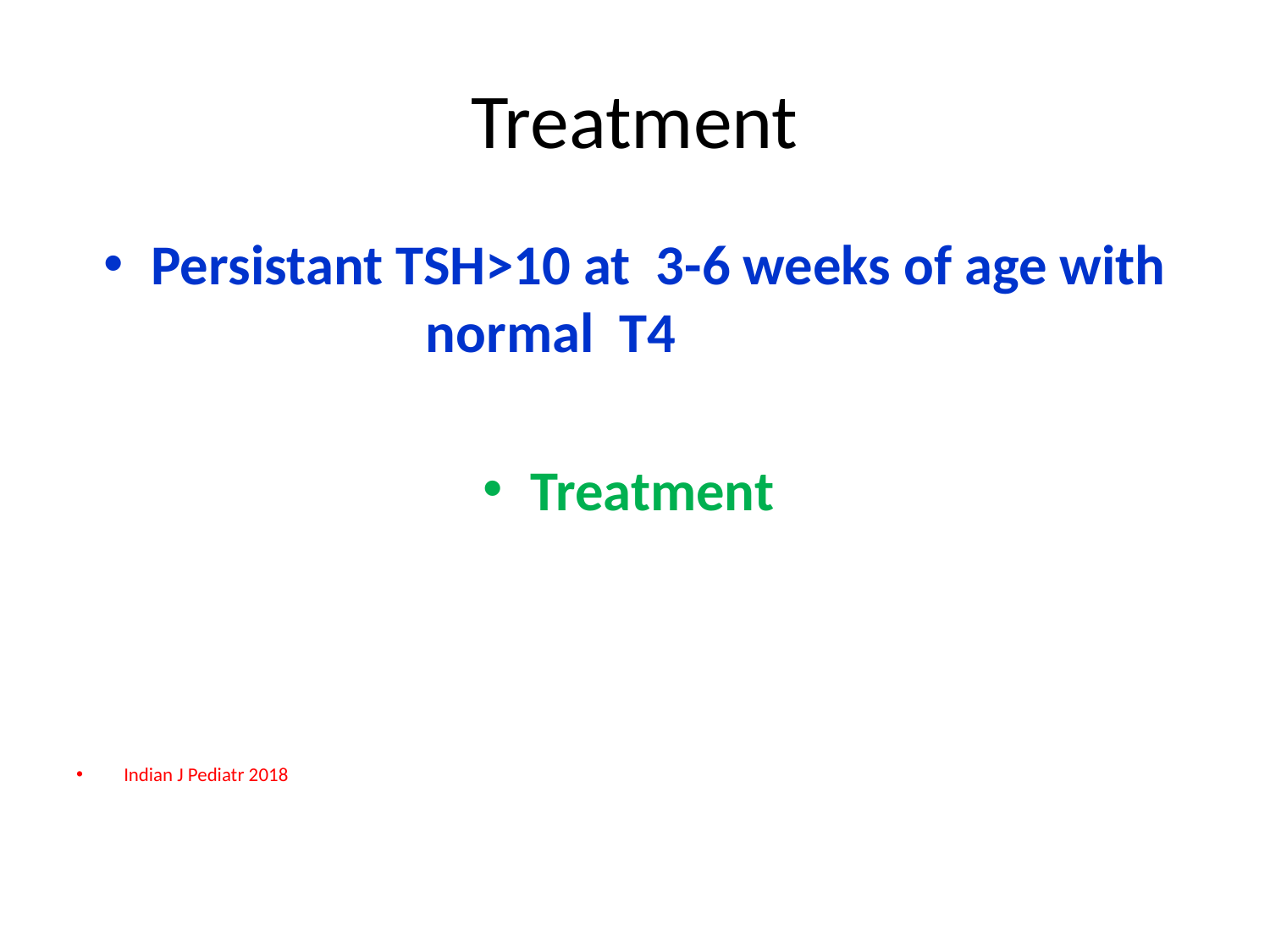

# Treatment
Persistant TSH>10 at  3-6 weeks of age with normal  T4

Treatment

Indian J Pediatr 2018